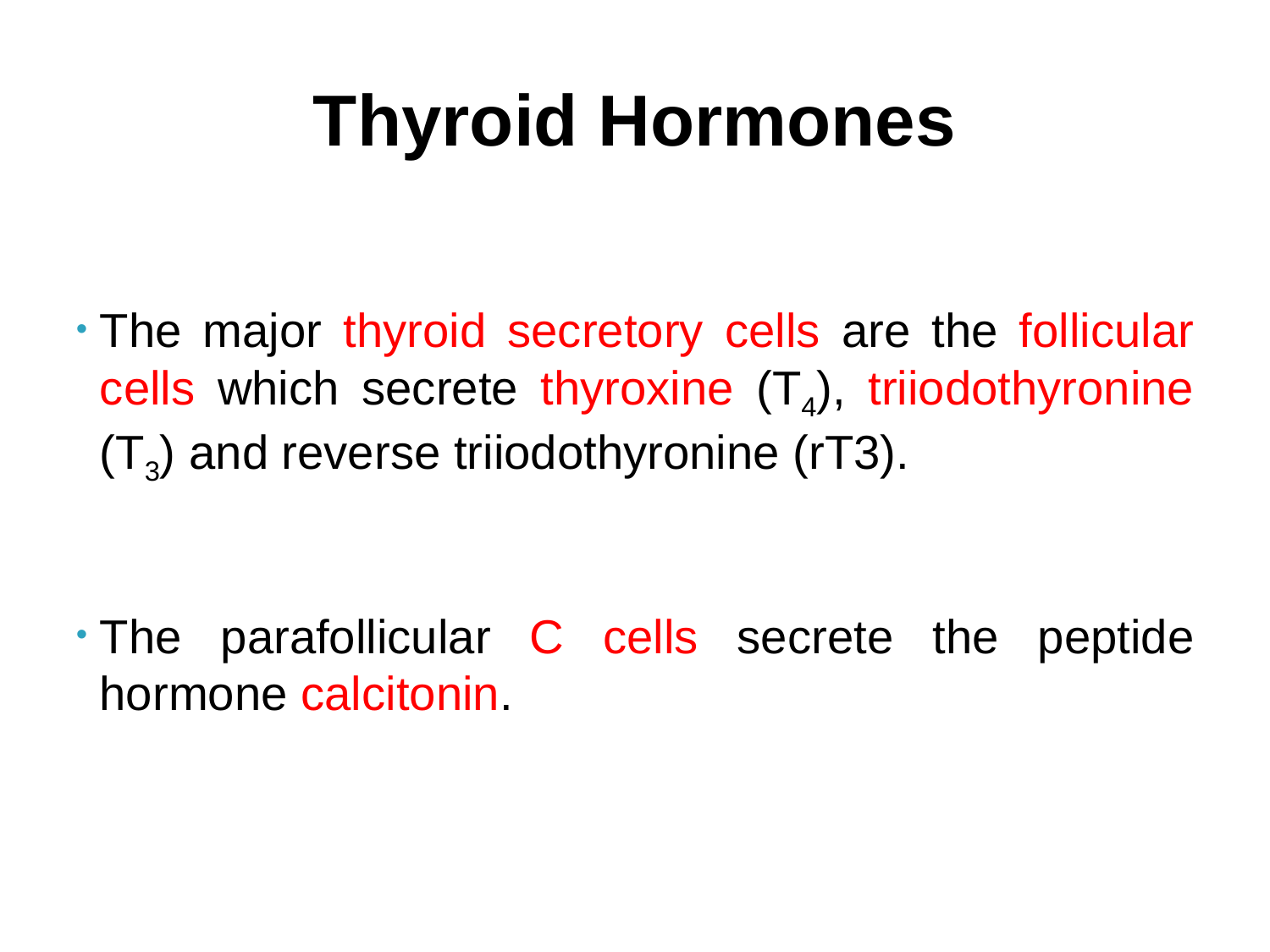

# Thyroid Hormones

The major thyroid secretory cells are the follicular cells which secrete thyroxine (T4), triiodothyronine (T3) and reverse triiodothyronine (rT3).

The parafollicular C cells secrete the peptide hormone calcitonin.